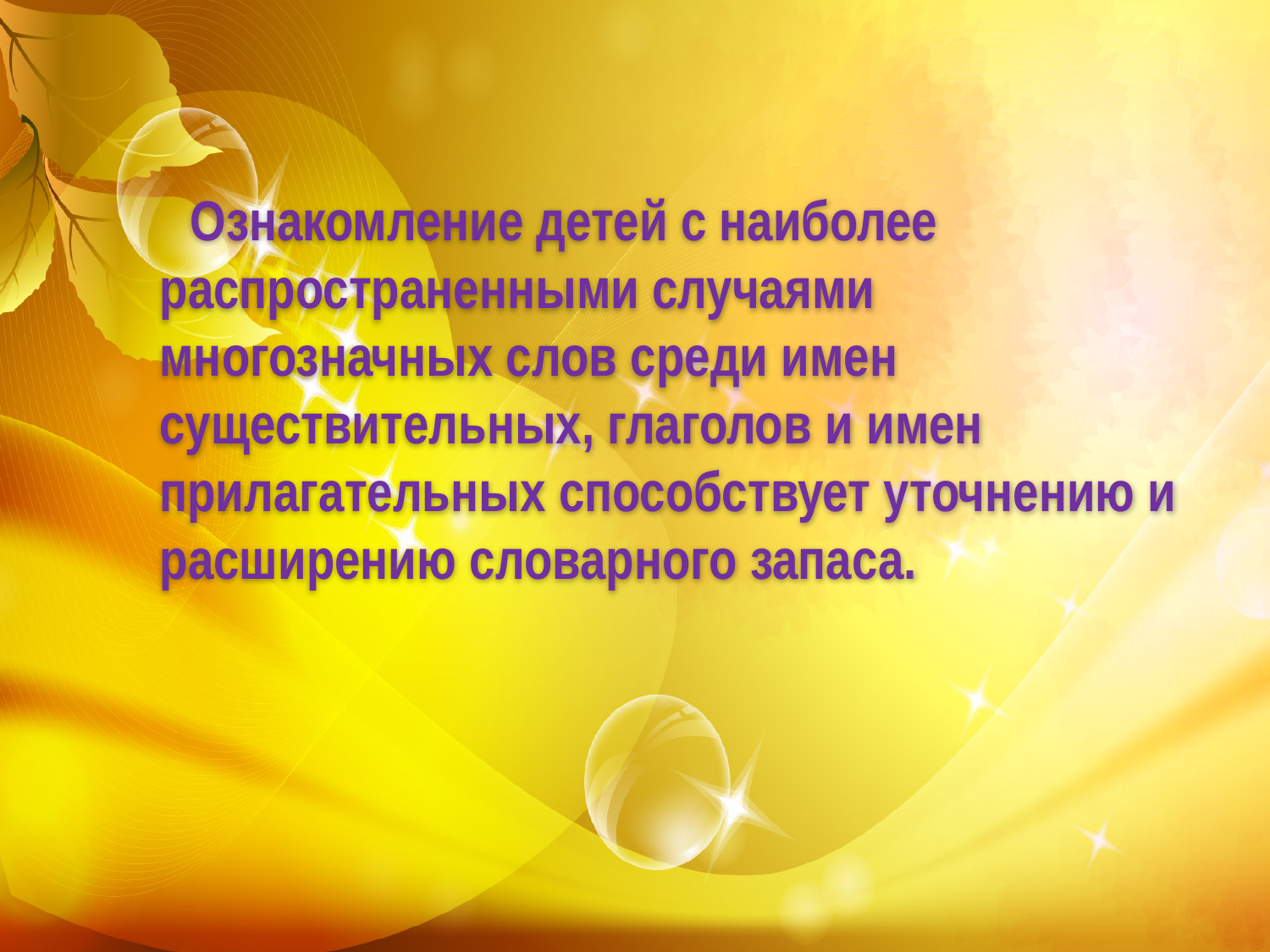

Ознакомление детей с наиболее распространенными случаями многозначных слов среди имен  существительных, глаголов и имен прилагательных способствует уточнению и расширению словарного запаса.